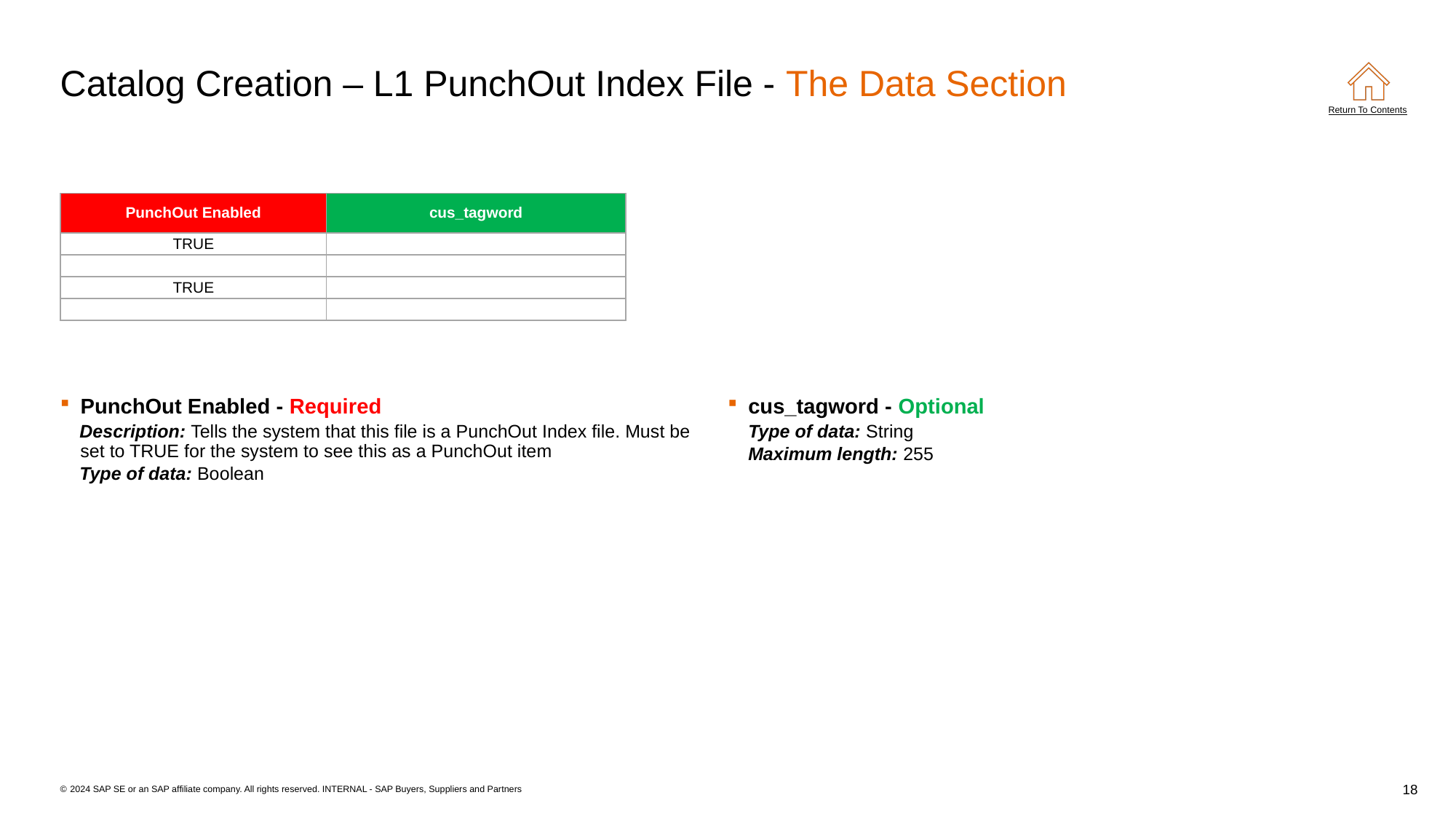

# Catalog Creation – L1 PunchOut Index File - The Data Section
| PunchOut Enabled | cus\_tagword |
| --- | --- |
| TRUE |  |
| PunchOut Enabled |  |
| TRUE |  |
| PunchOut Enabled |  |
PunchOut Enabled - Required
Description: Tells the system that this file is a PunchOut Index file. Must be set to TRUE for the system to see this as a PunchOut item
Type of data: Boolean

cus_tagword - Optional
Type of data: String
Maximum length: 255